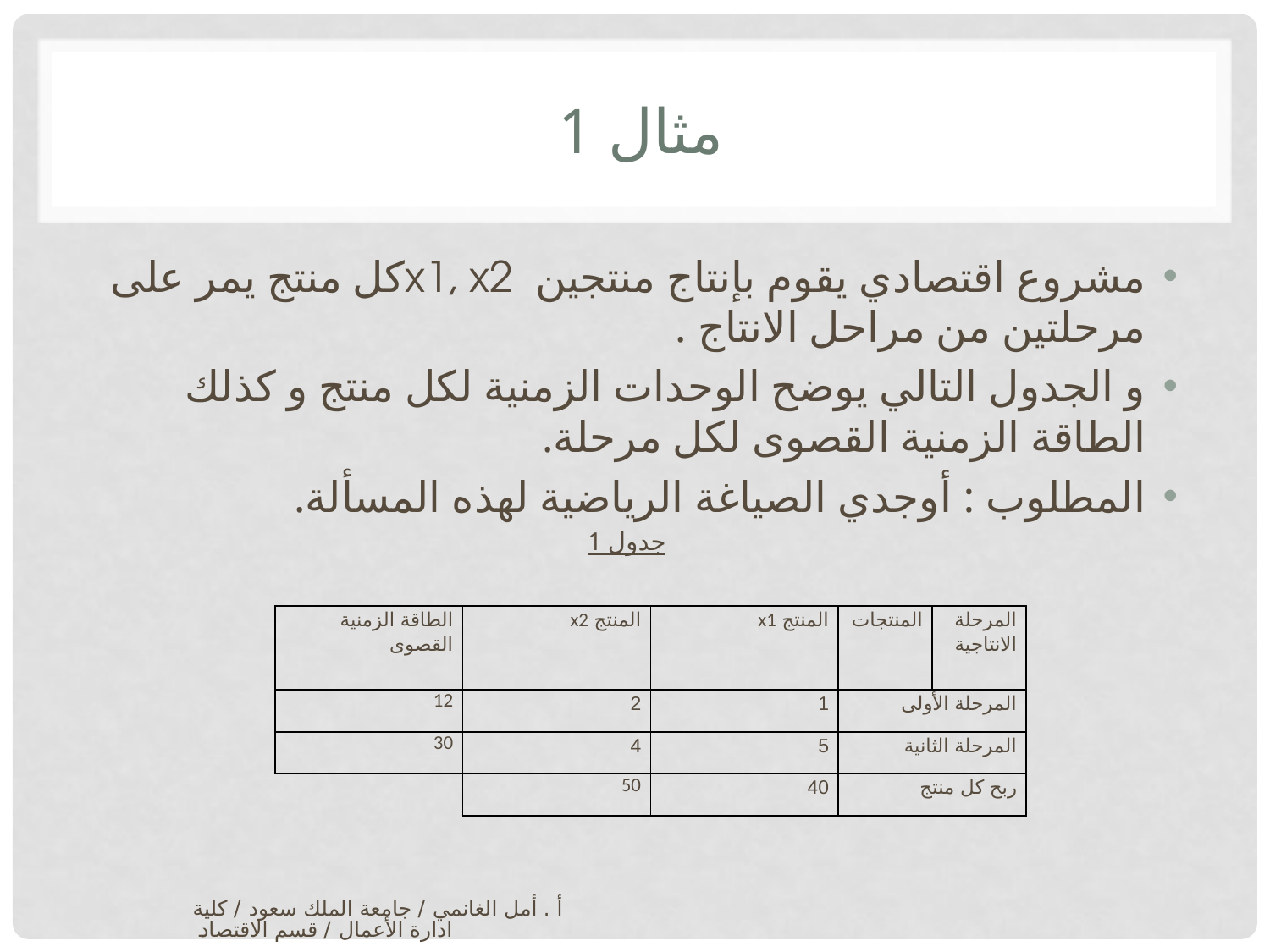

# مثال 1
مشروع اقتصادي يقوم بإنتاج منتجين  x1, x2كل منتج يمر على مرحلتين من مراحل الانتاج .
و الجدول التالي يوضح الوحدات الزمنية لكل منتج و كذلك الطاقة الزمنية القصوى لكل مرحلة.
المطلوب : أوجدي الصياغة الرياضية لهذه المسألة.
جدول 1

| الطاقة الزمنية القصوى | المنتج x2 | المنتج x1 | المنتجات | المرحلة الانتاجية |
| --- | --- | --- | --- | --- |
| 12 | 2 | 1 | المرحلة الأولى |  |
| 30 | 4 | 5 | المرحلة الثانية |  |
|  | 50 | 40 | ربح كل منتج |  |
أ . أمل الغانمي / جامعة الملك سعود / كلية ادارة الأعمال / قسم الاقتصاد